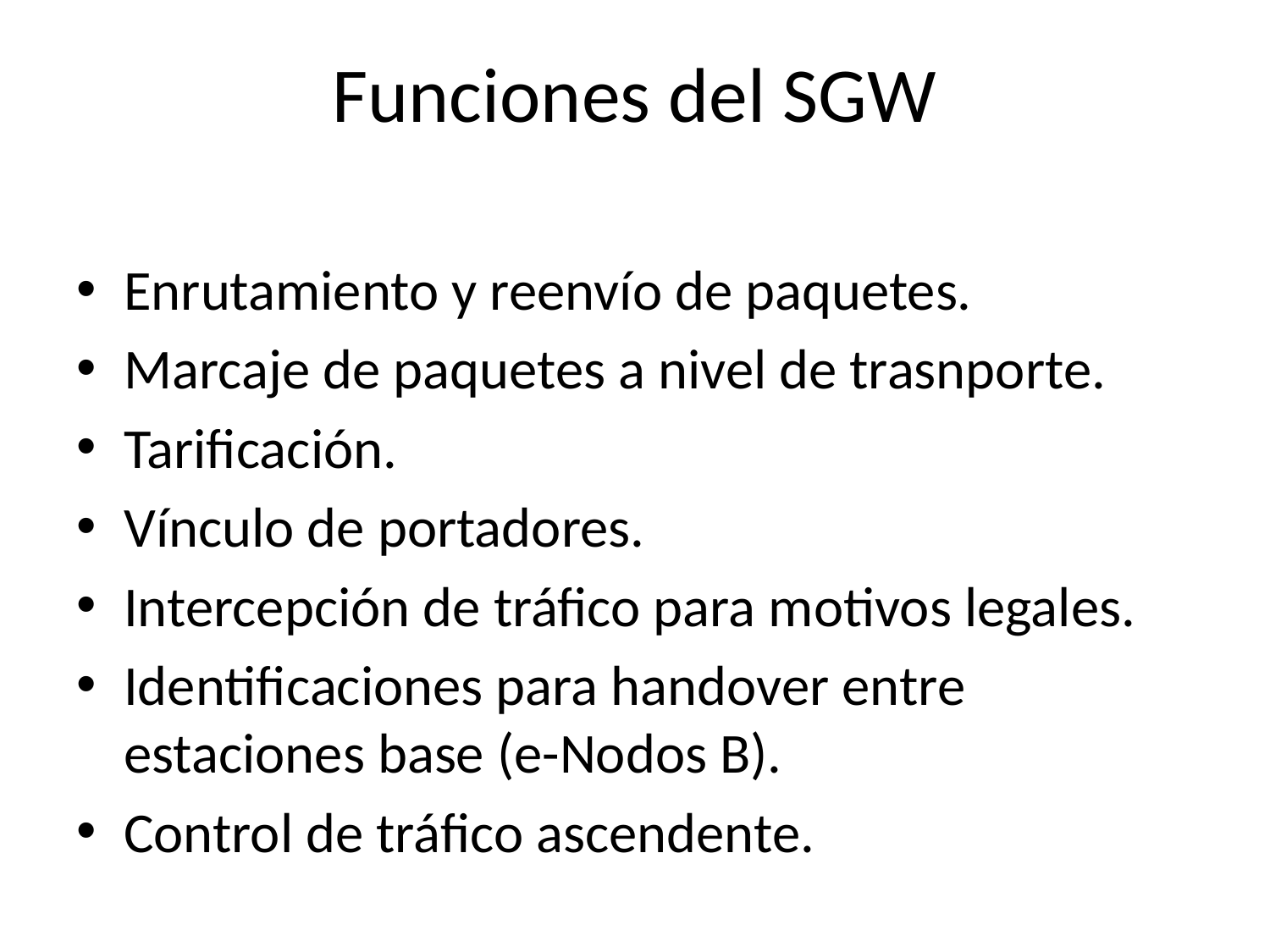

# Funciones del SGW
Enrutamiento y reenvío de paquetes.
Marcaje de paquetes a nivel de trasnporte.
Tarificación.
Vínculo de portadores.
Intercepción de tráfico para motivos legales.
Identificaciones para handover entre estaciones base (e-Nodos B).
Control de tráfico ascendente.